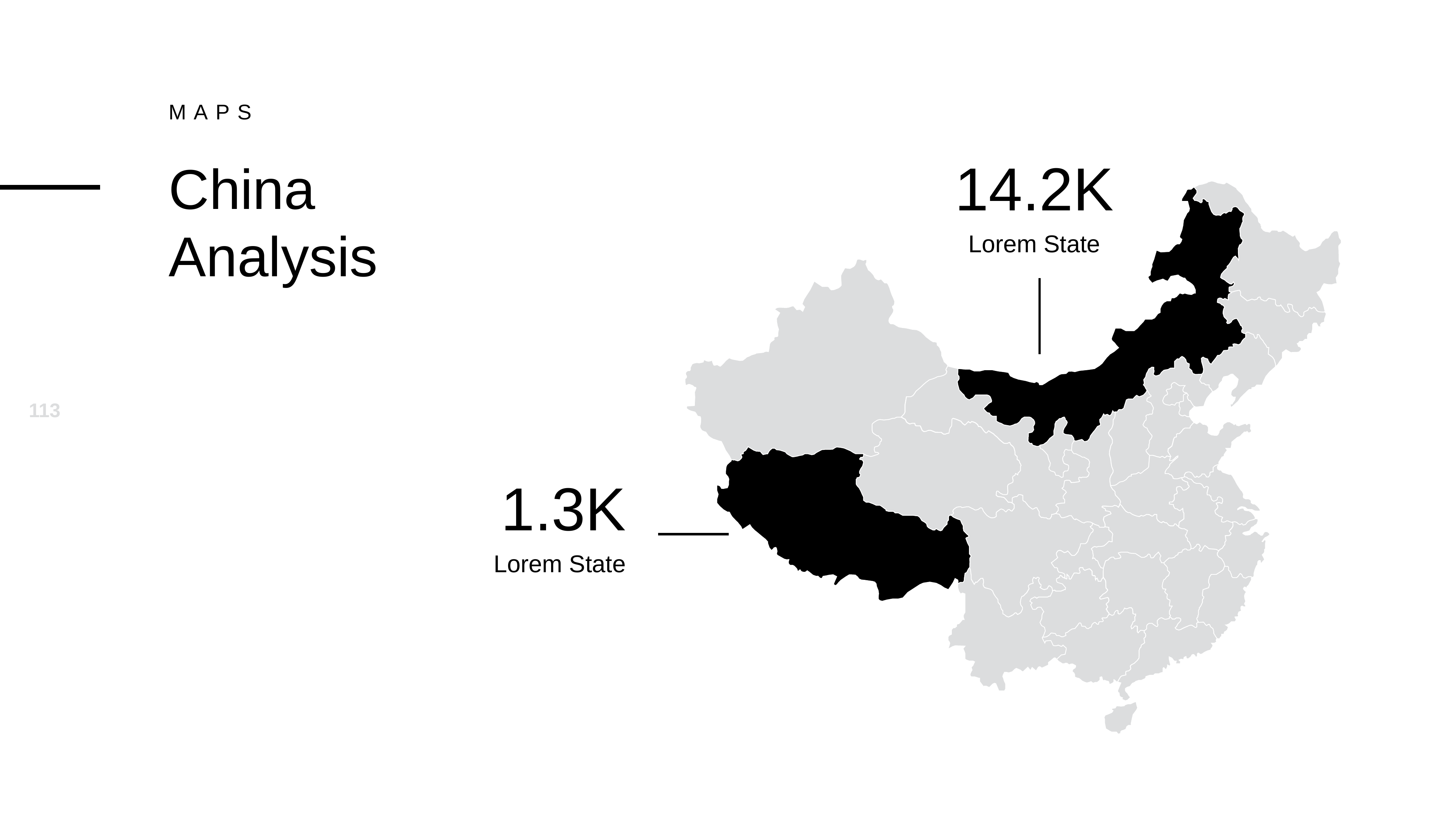

maps
14.2K
China
Analysis

Lorem State
1.3K
Lorem State